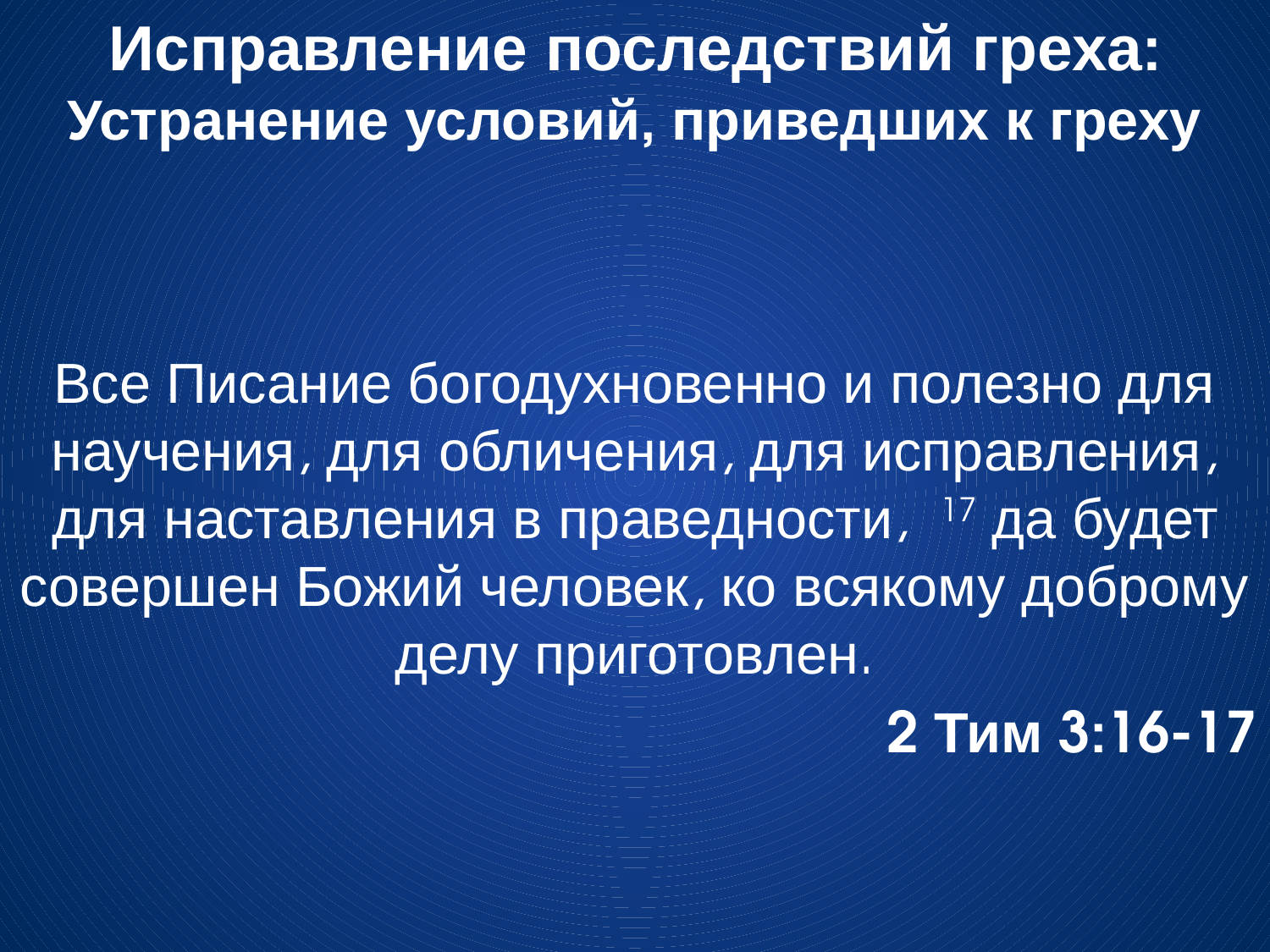

# Исправление последствий греха: Устранение условий, приведших к греху
Все Писание богодухновенно и полезно для научения, для обличения, для исправления, для наставления в праведности,  17 да будет совершен Божий человек, ко всякому доброму делу приготовлен.
2 Тим 3:16-17